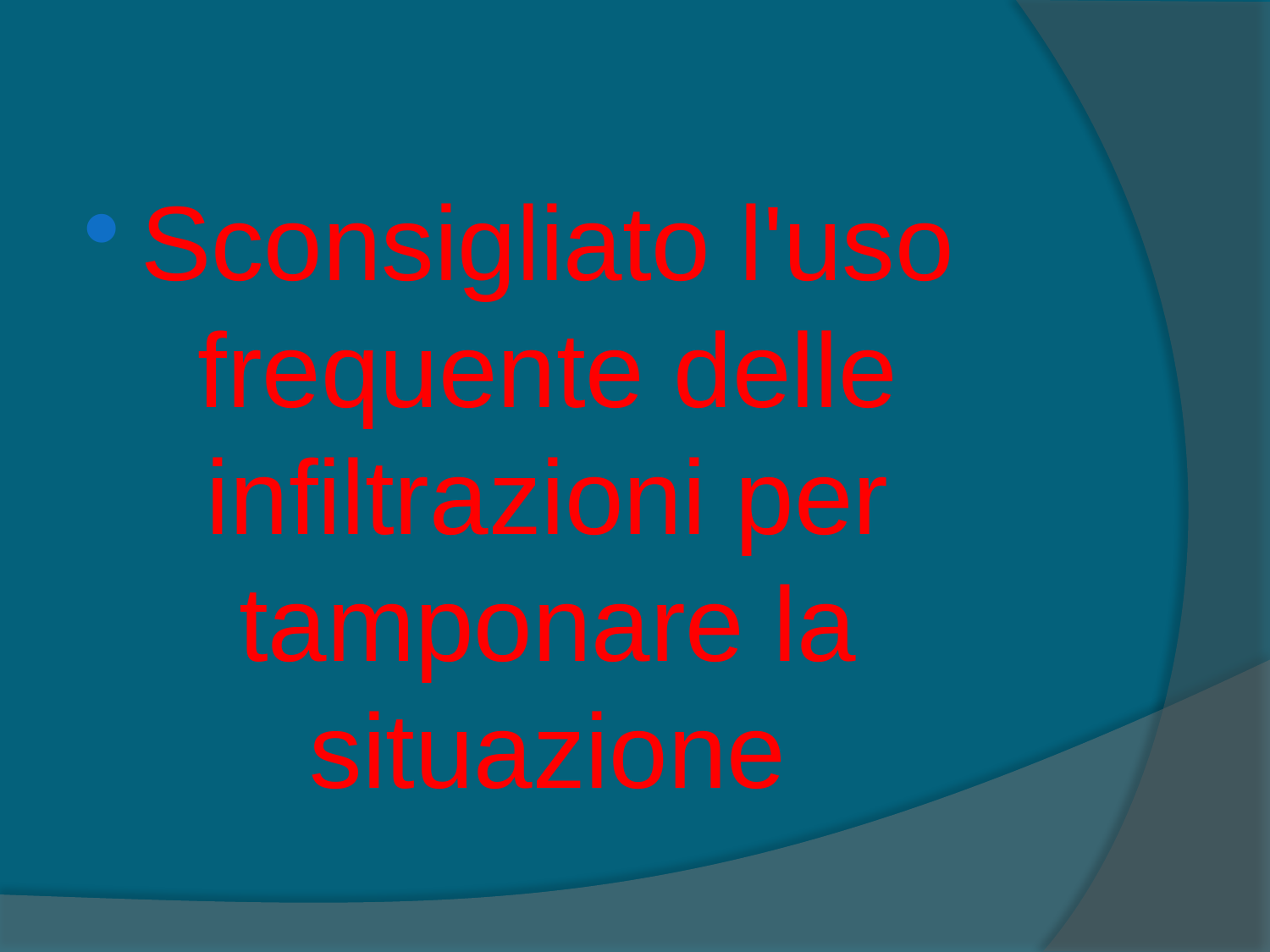

Sconsigliato l'uso frequente delle infiltrazioni per tamponare la situazione